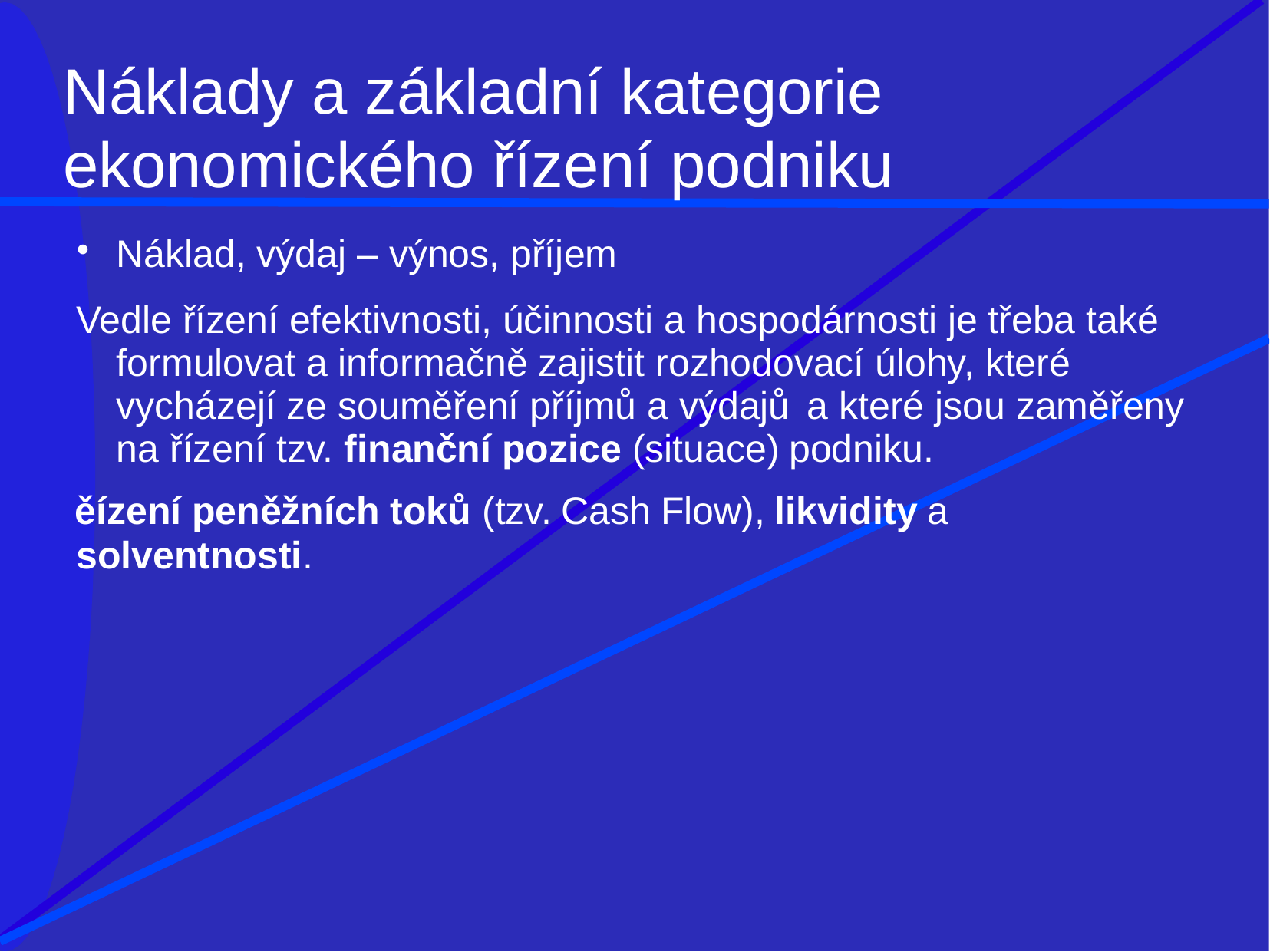

# Náklady a základní kategorie
ekonomického řízení podniku
Náklad, výdaj – výnos, příjem
Vedle řízení efektivnosti, účinnosti a hospodárnosti je třeba také formulovat a informačně zajistit rozhodovací úlohy, které vycházejí ze souměření příjmů a výdajů	a které jsou zaměřeny na řízení tzv. finanční pozice (situace) podniku.
ěízení peněžních toků (tzv. Cash Flow), likvidity a
solventnosti.